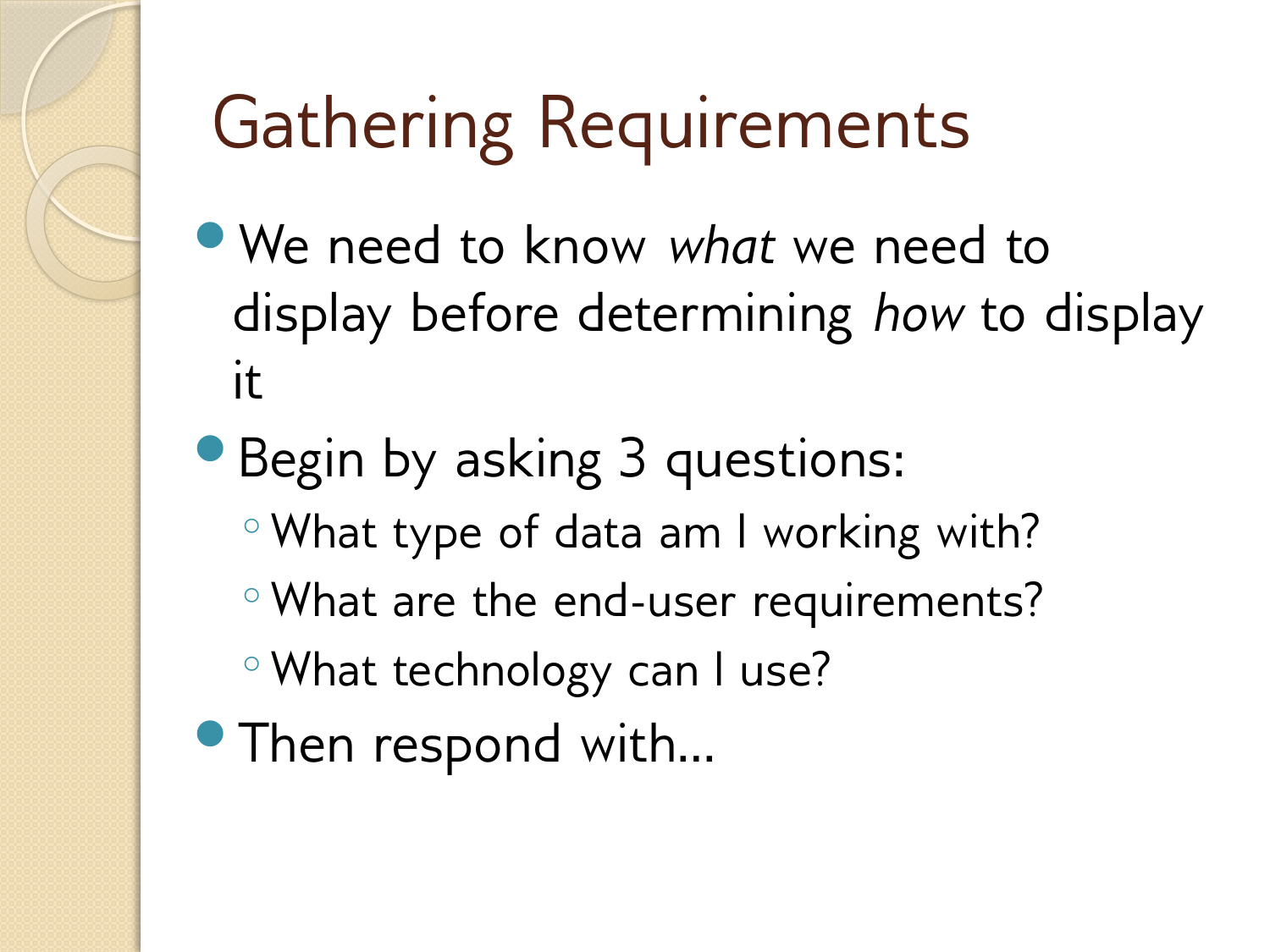

# Gathering Requirements
We need to know what we need to display before determining how to display it
Begin by asking 3 questions:
What type of data am I working with?
What are the end-user requirements?
What technology can I use?
Then respond with…